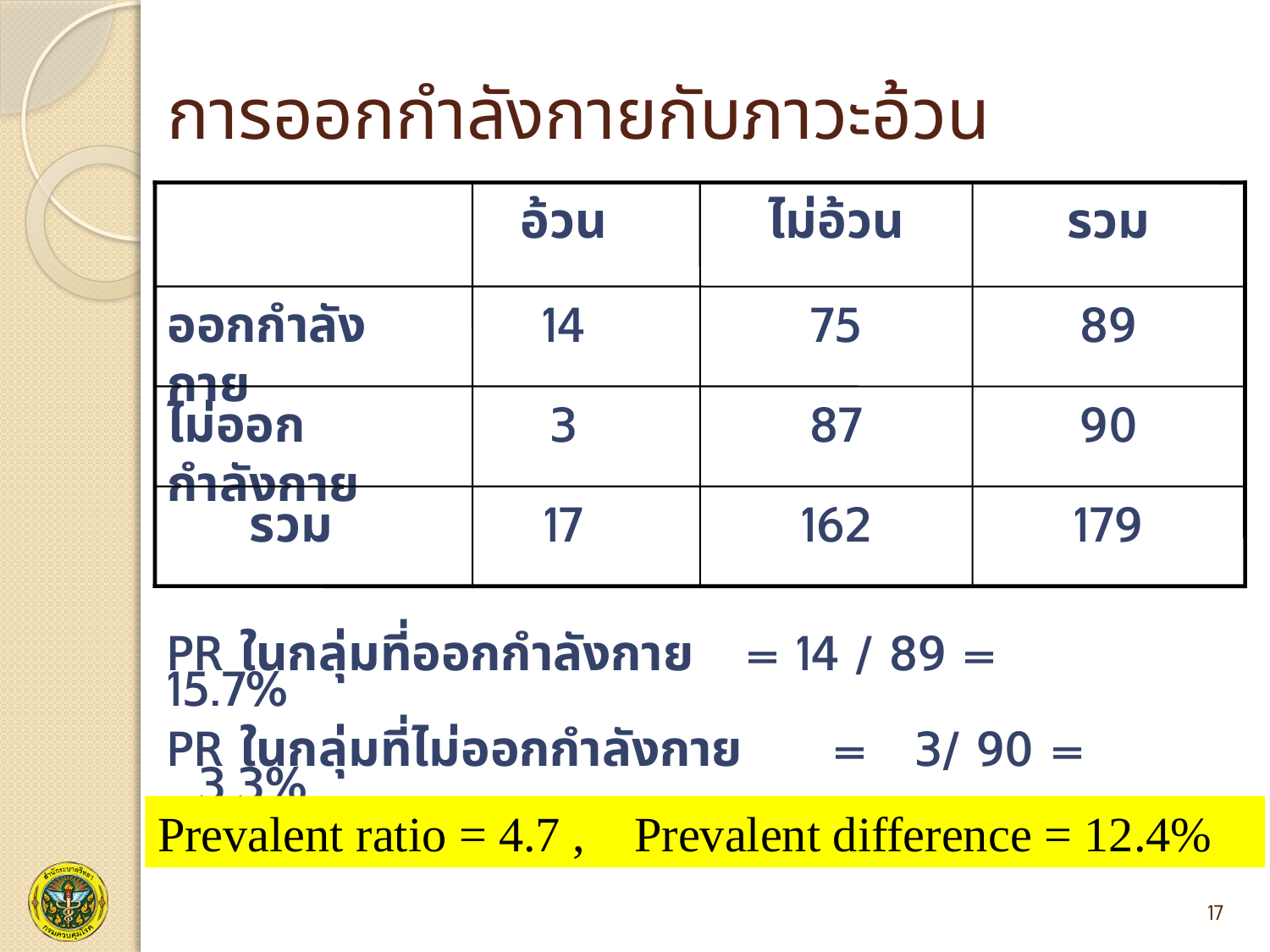

# การออกกำลังกายกับภาวะอ้วน

อ้วน
ไม่อ้วน

รวม

ออกกำลังกาย

14
75
89
ไม่ออกกำลังกาย

3
87
90
รวม

17
162
179

PR ในกลุ่มที่ออกกำลังกาย    = 14 / 89 = 15.7%
PR ในกลุ่มที่ไม่ออกกำลังกาย       =   3/ 90 =   3.3%
Prevalent ratio = 4.7 ,    Prevalent difference = 12.4%
17